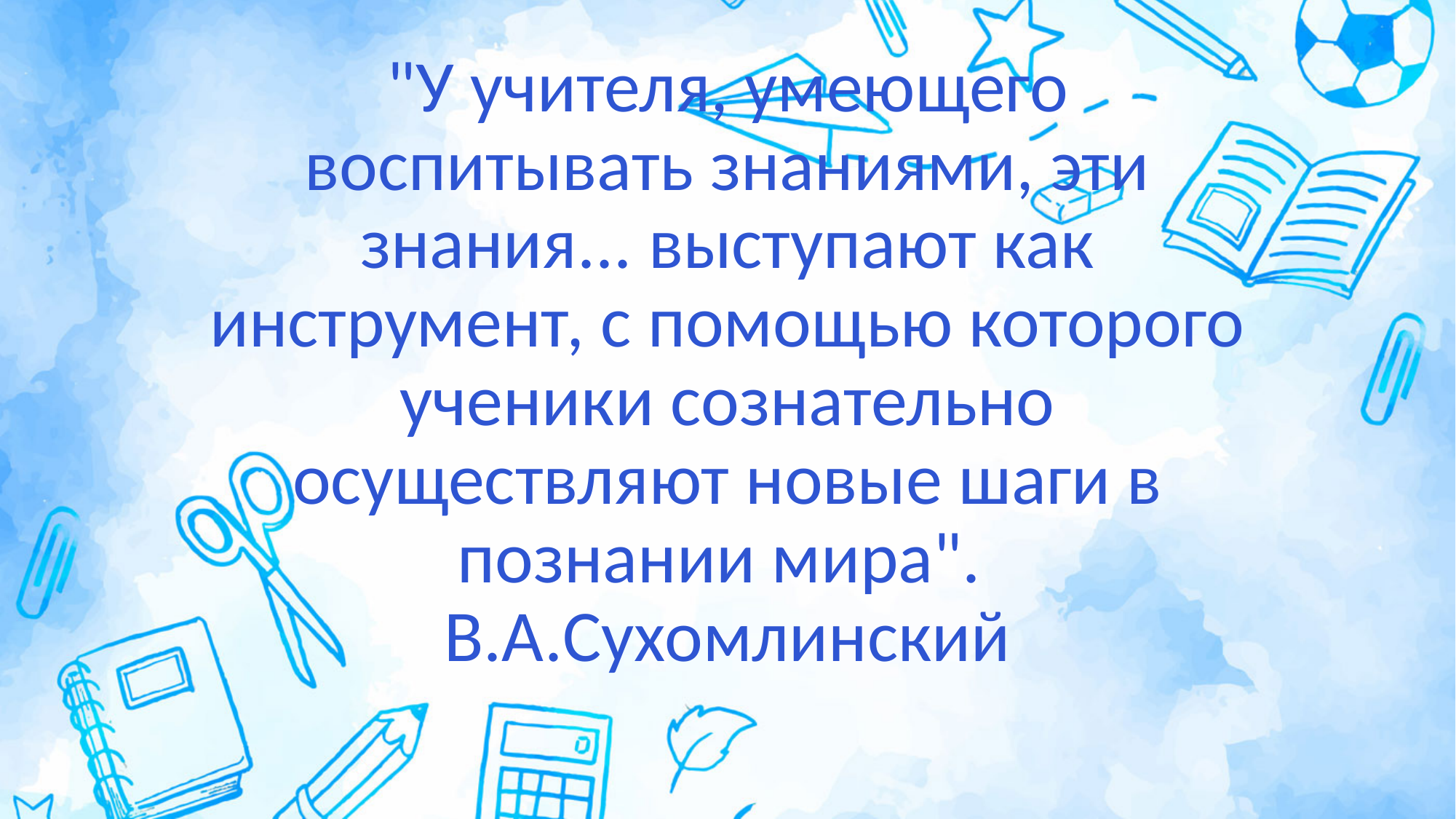

# "У учителя, умеющего воспитывать знаниями, эти знания... выступают как инструмент, с помощью которого ученики сознательно осуществляют новые шаги в познании мира". В.А.Сухомлинский